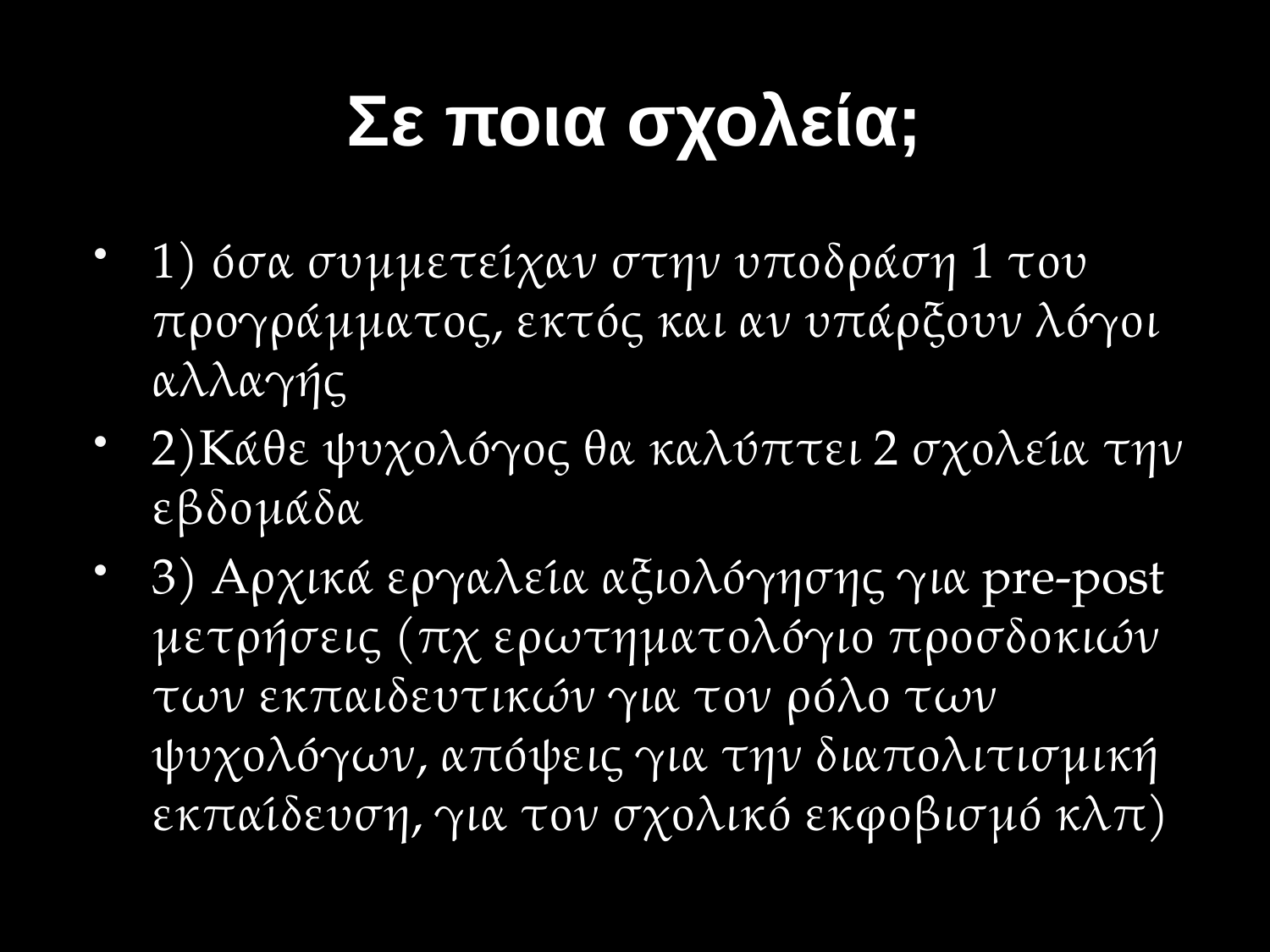

# Σε ποια σχολεία;
1) όσα συμμετείχαν στην υποδράση 1 του προγράμματος, εκτός και αν υπάρξουν λόγοι αλλαγής
2)Κάθε ψυχολόγος θα καλύπτει 2 σχολεία την εβδομάδα
3) Αρχικά εργαλεία αξιολόγησης για pre-post μετρήσεις (πχ ερωτηματολόγιο προσδοκιών των εκπαιδευτικών για τον ρόλο των ψυχολόγων, απόψεις για την διαπολιτισμική εκπαίδευση, για τον σχολικό εκφοβισμό κλπ)